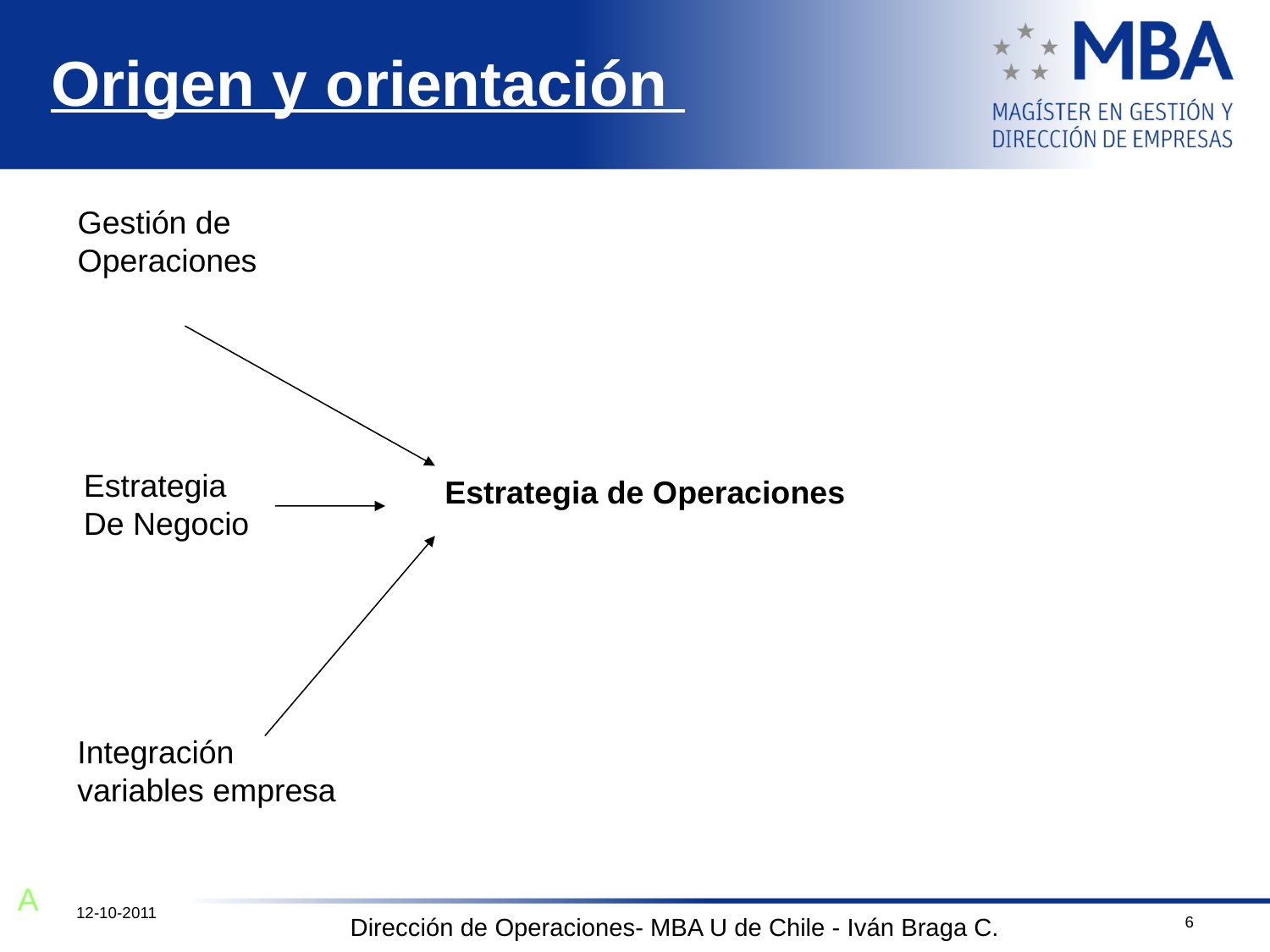

Origen y orientación
Gestión de Operaciones

Estrategia
De Negocio
Estrategia de Operaciones

Integración variables empresa
A
12-10-2011

6